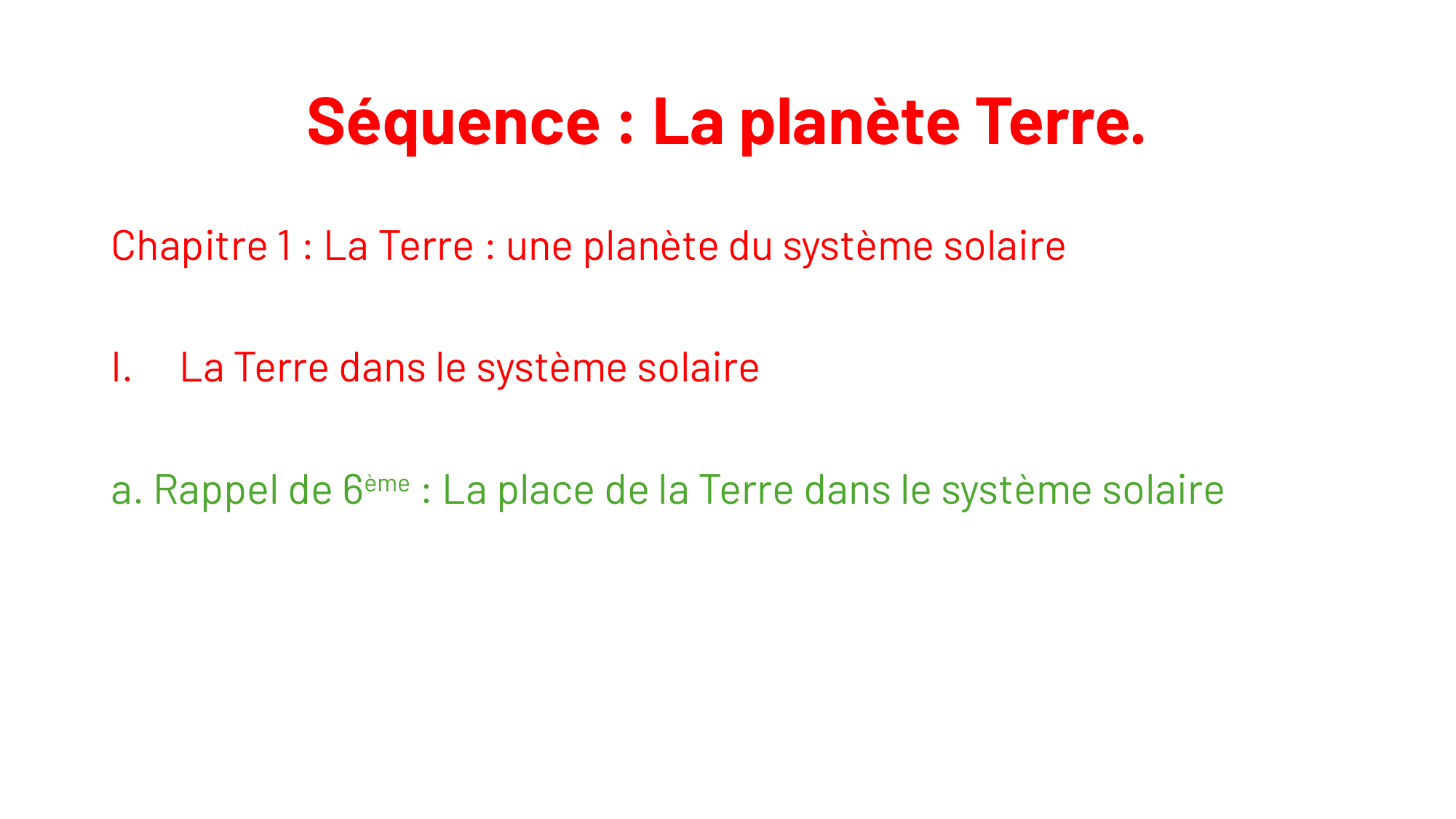

# Séquence : La planète Terre.
Chapitre 1 : La Terre : une planète du système solaire

La Terre dans le système solaire

a. Rappel de 6ème : La place de la Terre dans le système solaire